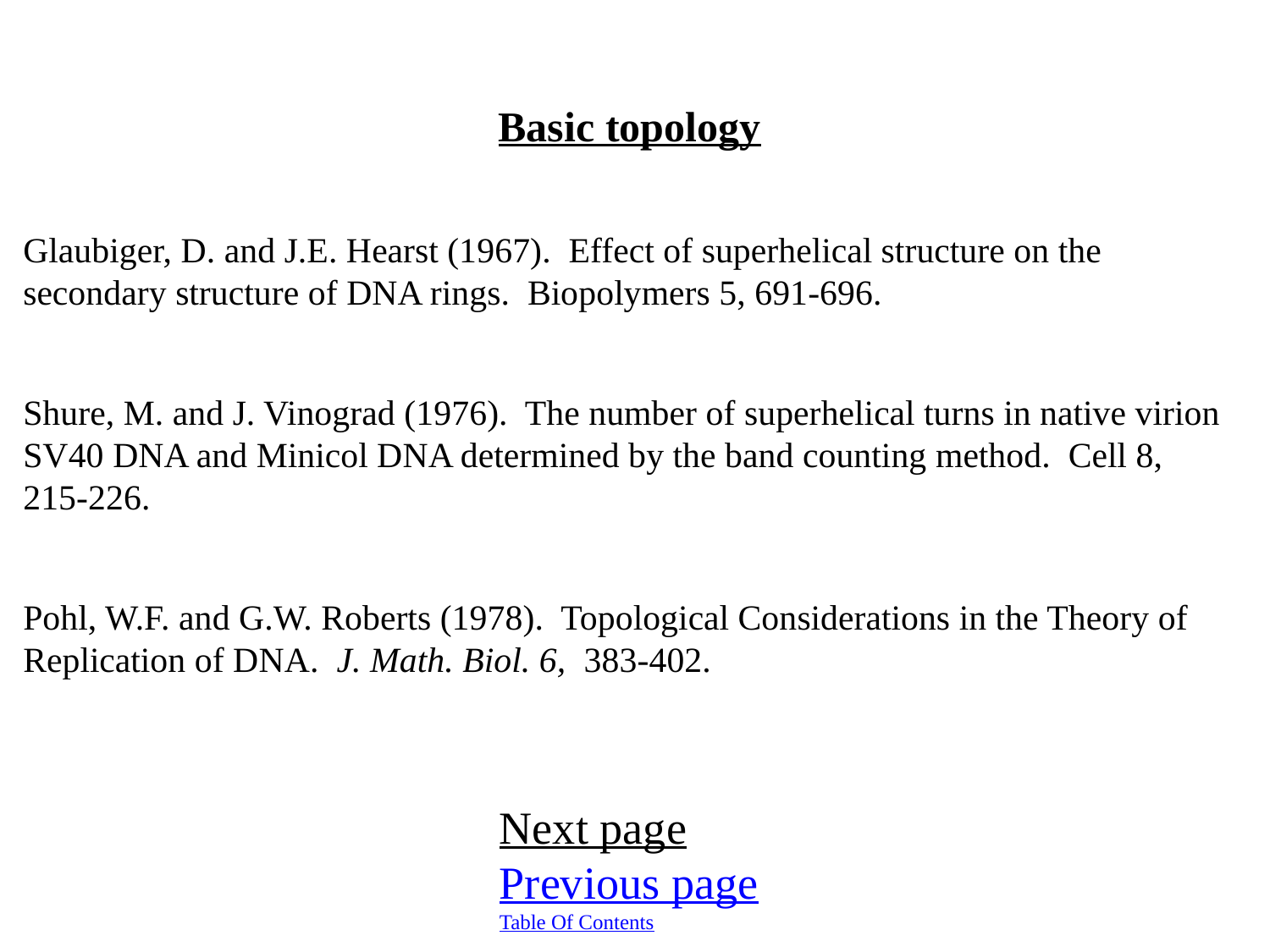

Basic topology

Glaubiger, D. and J.E. Hearst (1967).  Effect of superhelical structure on the secondary structure of DNA rings.  Biopolymers 5, 691-696.

Shure, M. and J. Vinograd (1976).  The number of superhelical turns in native virion SV40 DNA and Minicol DNA determined by the band counting method.  Cell 8, 215-226.

Pohl, W.F. and G.W. Roberts (1978).  Topological Considerations in the Theory of Replication of DNA.  J. Math. Biol. 6,  383-402.
Next page
Previous page
Table Of Contents